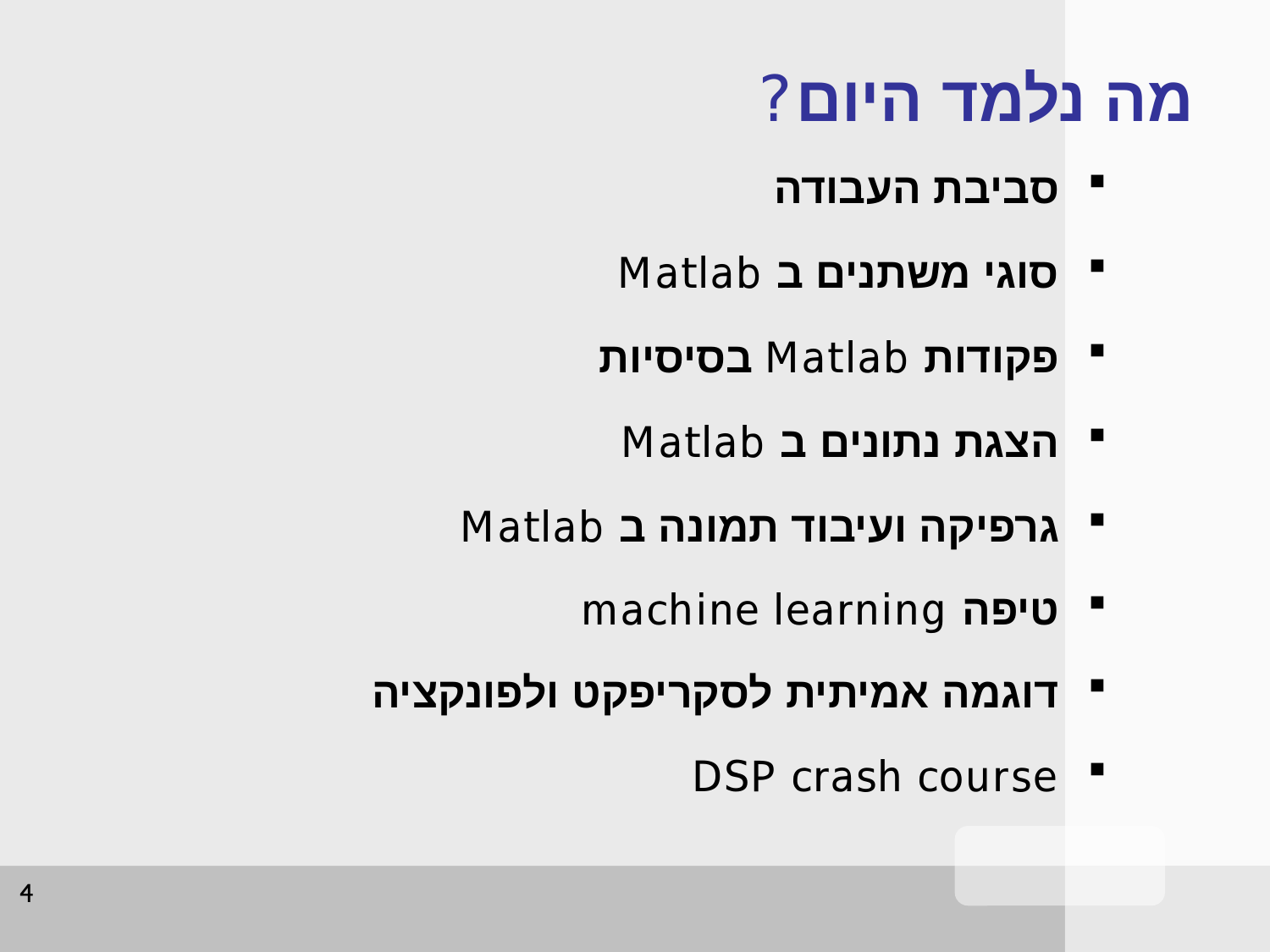

מה נלמד היום?

סביבת העבודה
סוגי משתנים ב Matlab
פקודות Matlab בסיסיות
הצגת נתונים ב Matlab
גרפיקה ועיבוד תמונה ב Matlab
טיפה machine learning
דוגמה אמיתית לסקריפקט ולפונקציה
DSP crash course

4